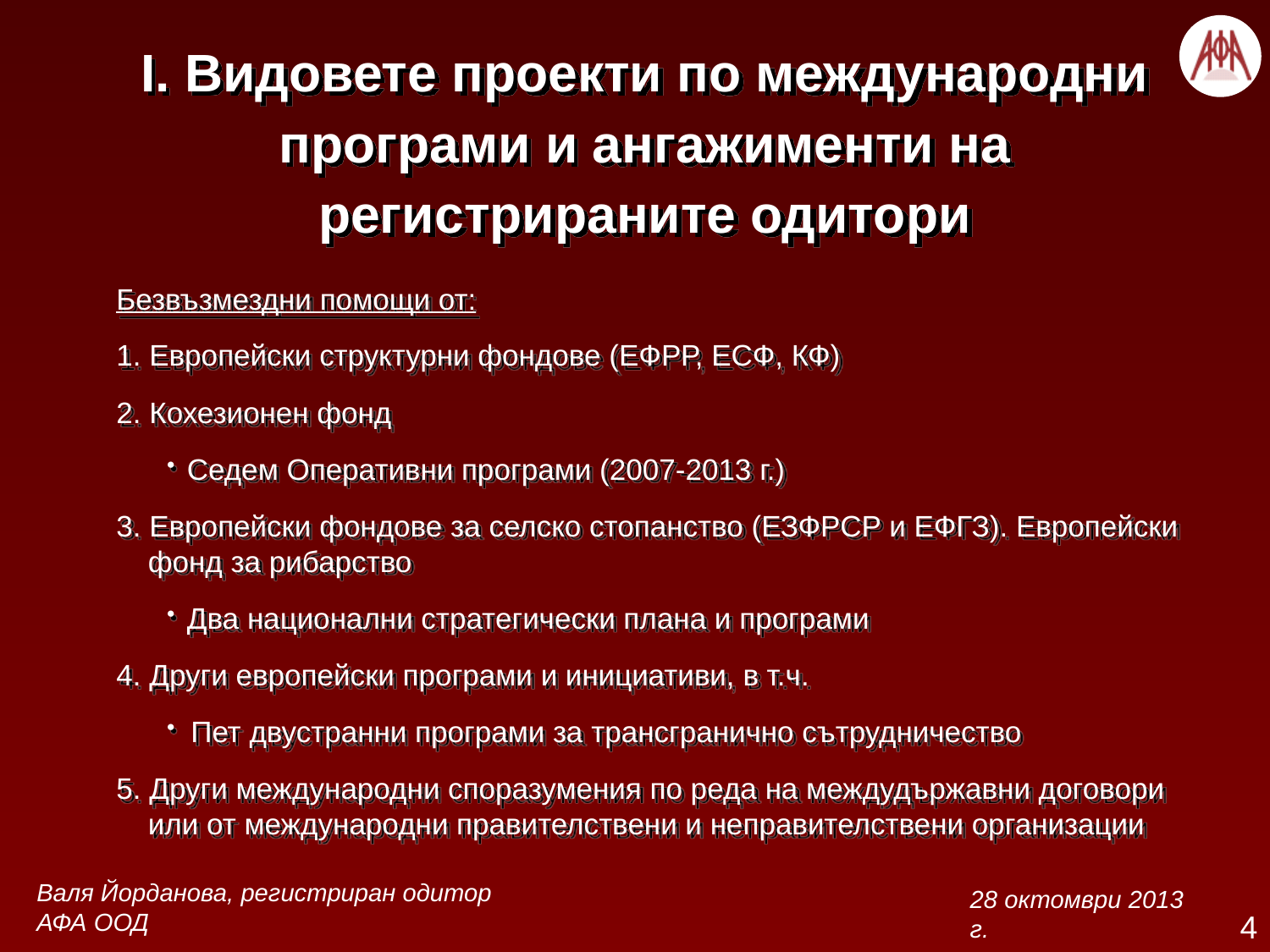

# I. Видовете проекти по международни програми и ангажименти на регистрираните одитори
Безвъзмездни помощи от:
1. Европейски структурни фондове (ЕФРР, ЕСФ, КФ)
2. Кохезионен фонд
 Седем Оперативни програми (2007-2013 г.)
3. Европейски фондове за селско стопанство (ЕЗФРСР и ЕФГЗ). Европейски фонд за рибарство
 Два национални стратегически плана и програми
4. Други европейски програми и инициативи, в т.ч.
Пет двустранни програми за трансгранично сътрудничество
5. Други международни споразумения по реда на междудържавни договори или от международни правителствени и неправителствени организации